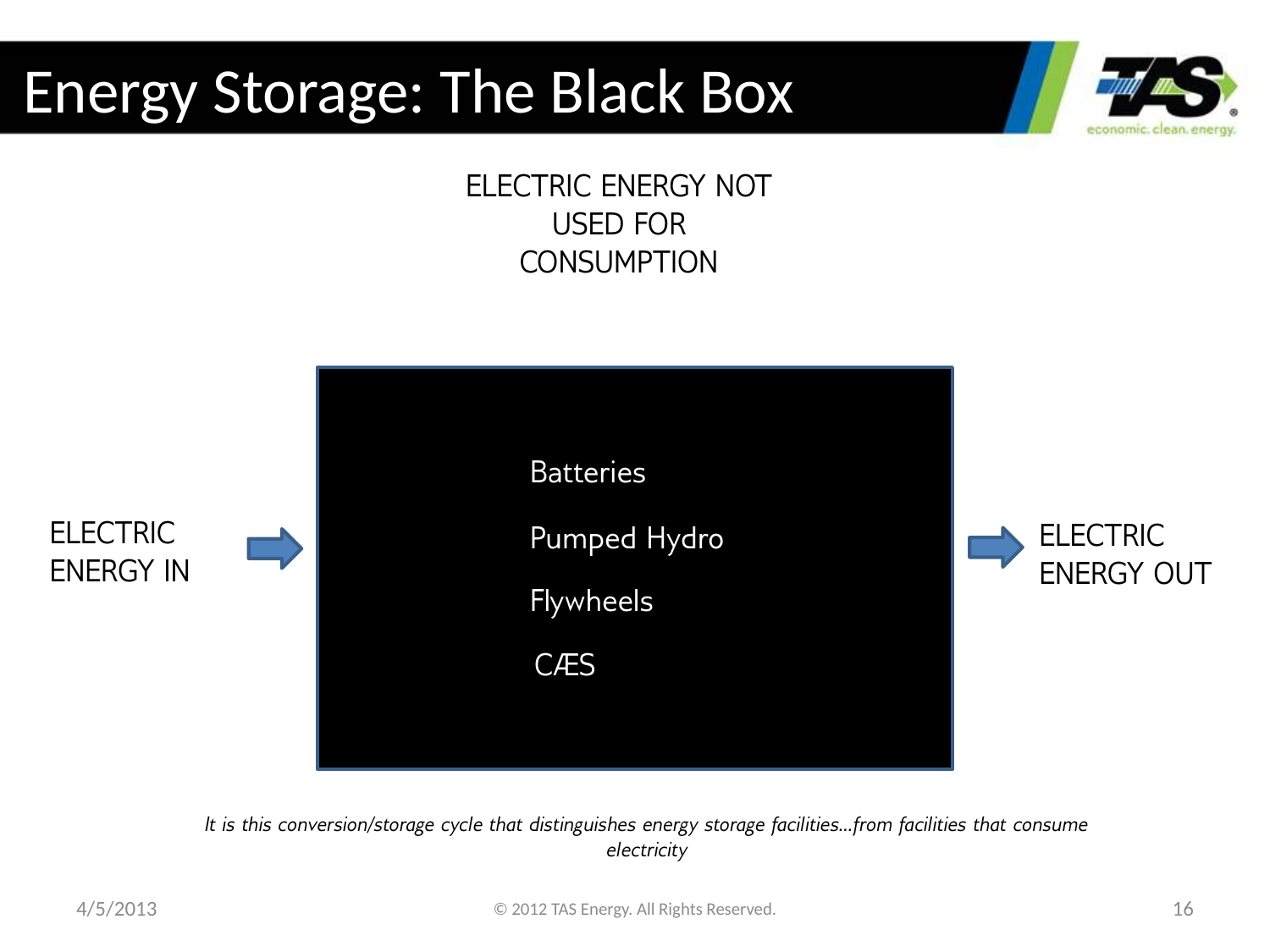

# Energy Storage: The Black Box
ELECTRIC ENERGY NOT USED FOR CONSUMPTION

Batteries
Pumped Hydro
Flywheels
CAES
ELECTRIC ENERGY IN
ELECTRIC ENERGY OUT

It is this conversion/storage cycle that distinguishes energy storage facilities…from facilities that consume electricity
4/5/2013
© 2012 TAS Energy. All Rights Reserved.
16